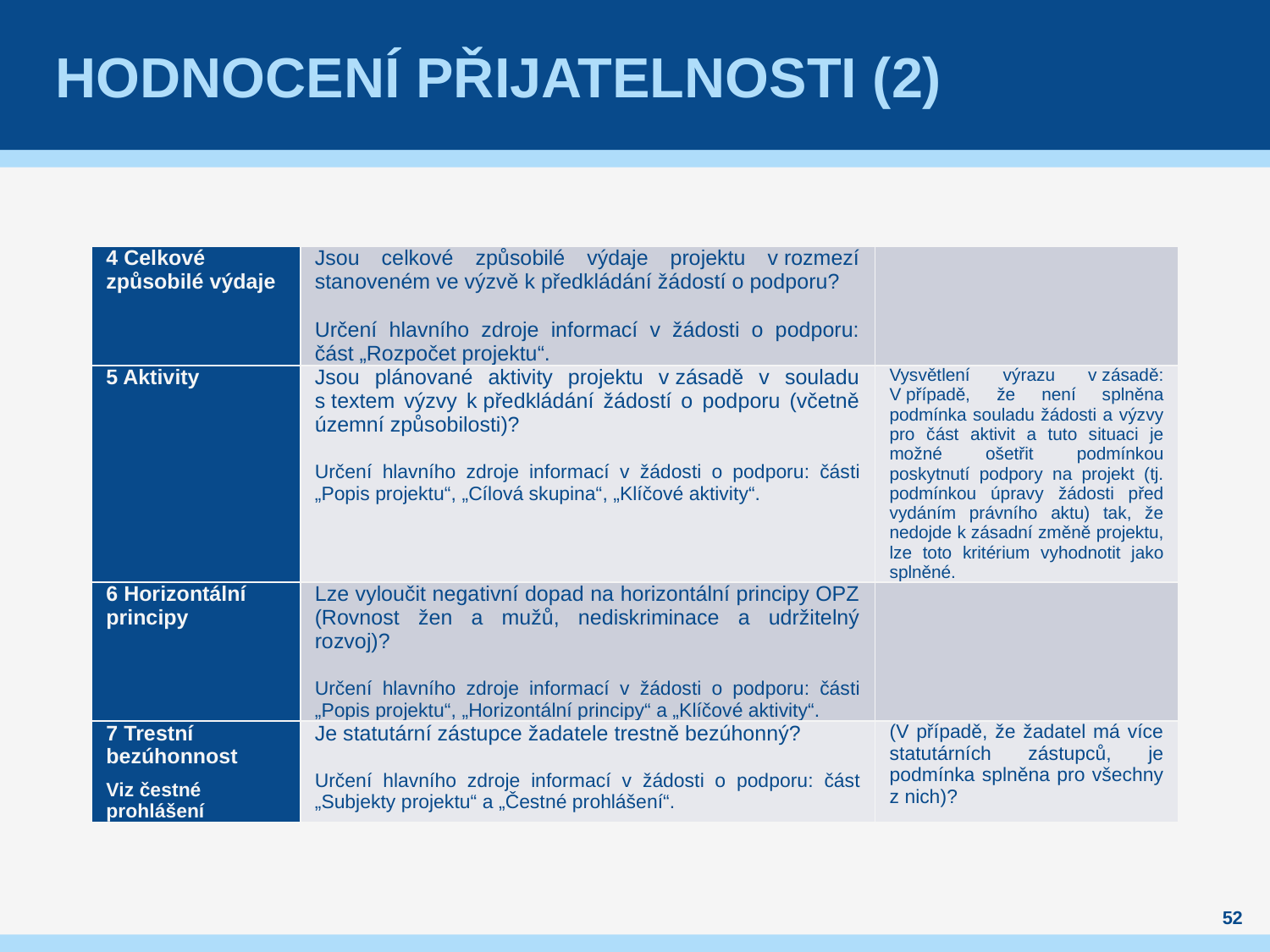

# Hodnocení přijatelnosti (2)
| 4 Celkové způsobilé výdaje | Jsou celkové způsobilé výdaje projektu v rozmezí stanoveném ve výzvě k předkládání žádostí o podporu? Určení hlavního zdroje informací v žádosti o podporu: část „Rozpočet projektu“. |  |
| --- | --- | --- |
| 5 Aktivity | Jsou plánované aktivity projektu v zásadě v souladu s textem výzvy k předkládání žádostí o podporu (včetně územní způsobilosti)? Určení hlavního zdroje informací v žádosti o podporu: části „Popis projektu“, „Cílová skupina“, „Klíčové aktivity“. | Vysvětlení výrazu v zásadě: V případě, že není splněna podmínka souladu žádosti a výzvy pro část aktivit a tuto situaci je možné ošetřit podmínkou poskytnutí podpory na projekt (tj. podmínkou úpravy žádosti před vydáním právního aktu) tak, že nedojde k zásadní změně projektu, lze toto kritérium vyhodnotit jako splněné. |
| 6 Horizontální principy | Lze vyloučit negativní dopad na horizontální principy OPZ (Rovnost žen a mužů, nediskriminace a udržitelný rozvoj)? Určení hlavního zdroje informací v žádosti o podporu: části „Popis projektu“, „Horizontální principy“ a „Klíčové aktivity“. |  |
| 7 Trestní bezúhonnost Viz čestné prohlášení | Je statutární zástupce žadatele trestně bezúhonný? Určení hlavního zdroje informací v žádosti o podporu: část „Subjekty projektu“ a „Čestné prohlášení“. | (V případě, že žadatel má více statutárních zástupců, je podmínka splněna pro všechny z nich)? |

52